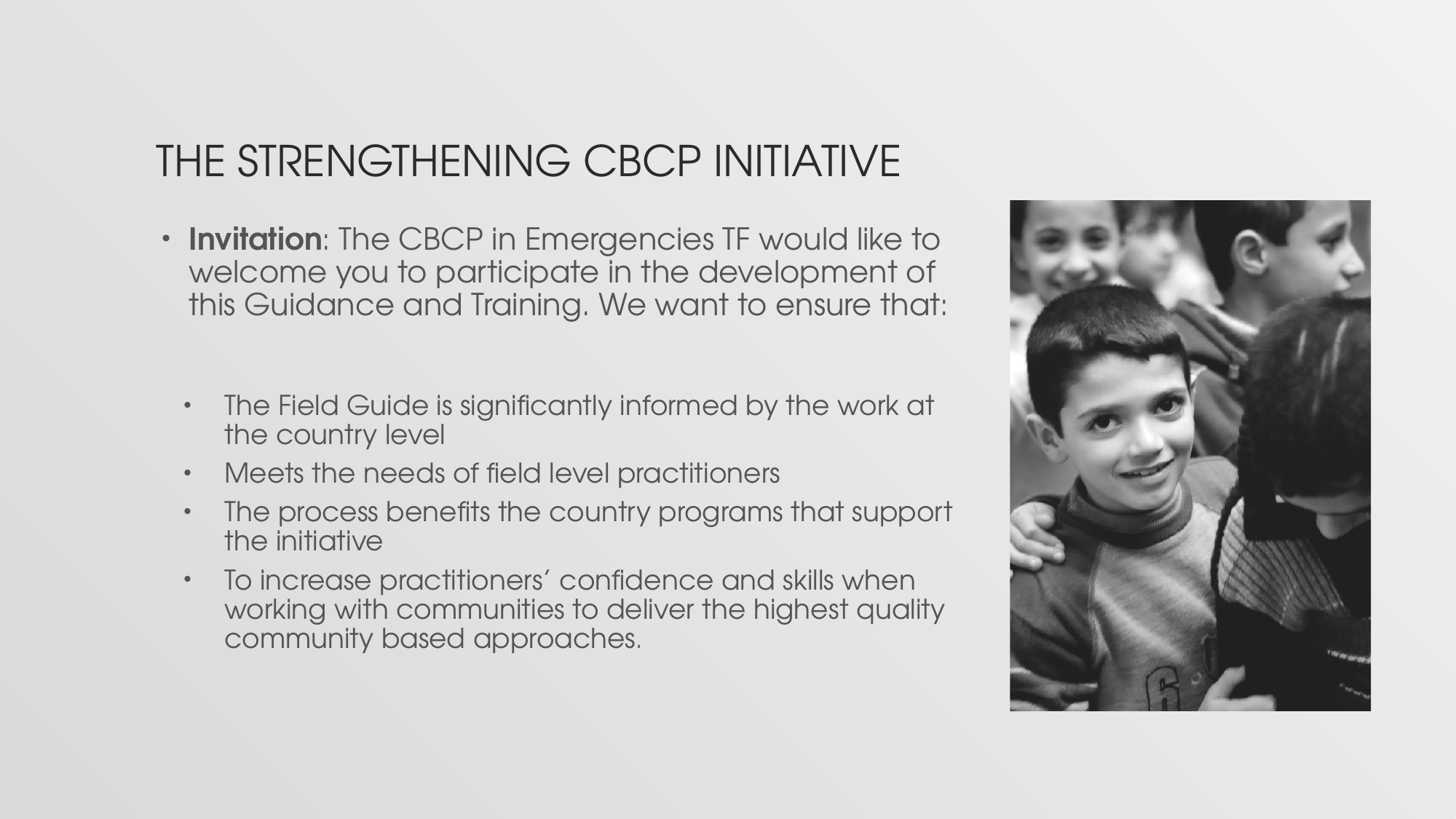

# The Strengthening CBCP Initiative

Invitation: The CBCP in Emergencies TF would like to welcome you to participate in the development of this Guidance and Training. We want to ensure that:

The Field Guide is significantly informed by the work at the country level
Meets the needs of field level practitioners
The process benefits the country programs that support the initiative
To increase practitioners’ confidence and skills when working with communities to deliver the highest quality community based approaches.